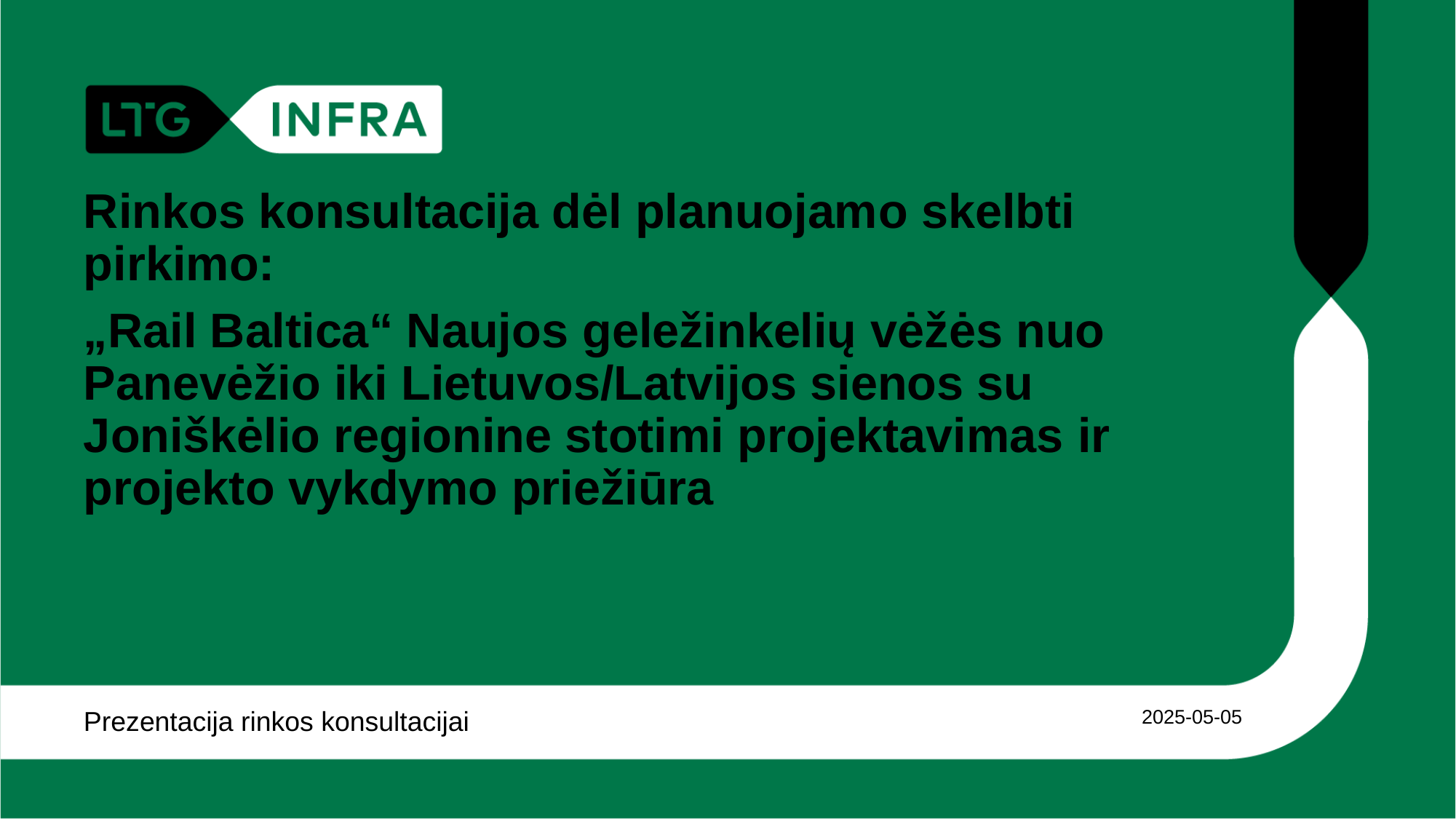

Rinkos konsultacija dėl planuojamo skelbti pirkimo:
„Rail Baltica“ Naujos geležinkelių vėžės nuo Panevėžio iki Lietuvos/Latvijos sienos su Joniškėlio regionine stotimi projektavimas​ ir projekto vykdymo priežiūra
2025-05-05
Prezentacija rinkos konsultacijai